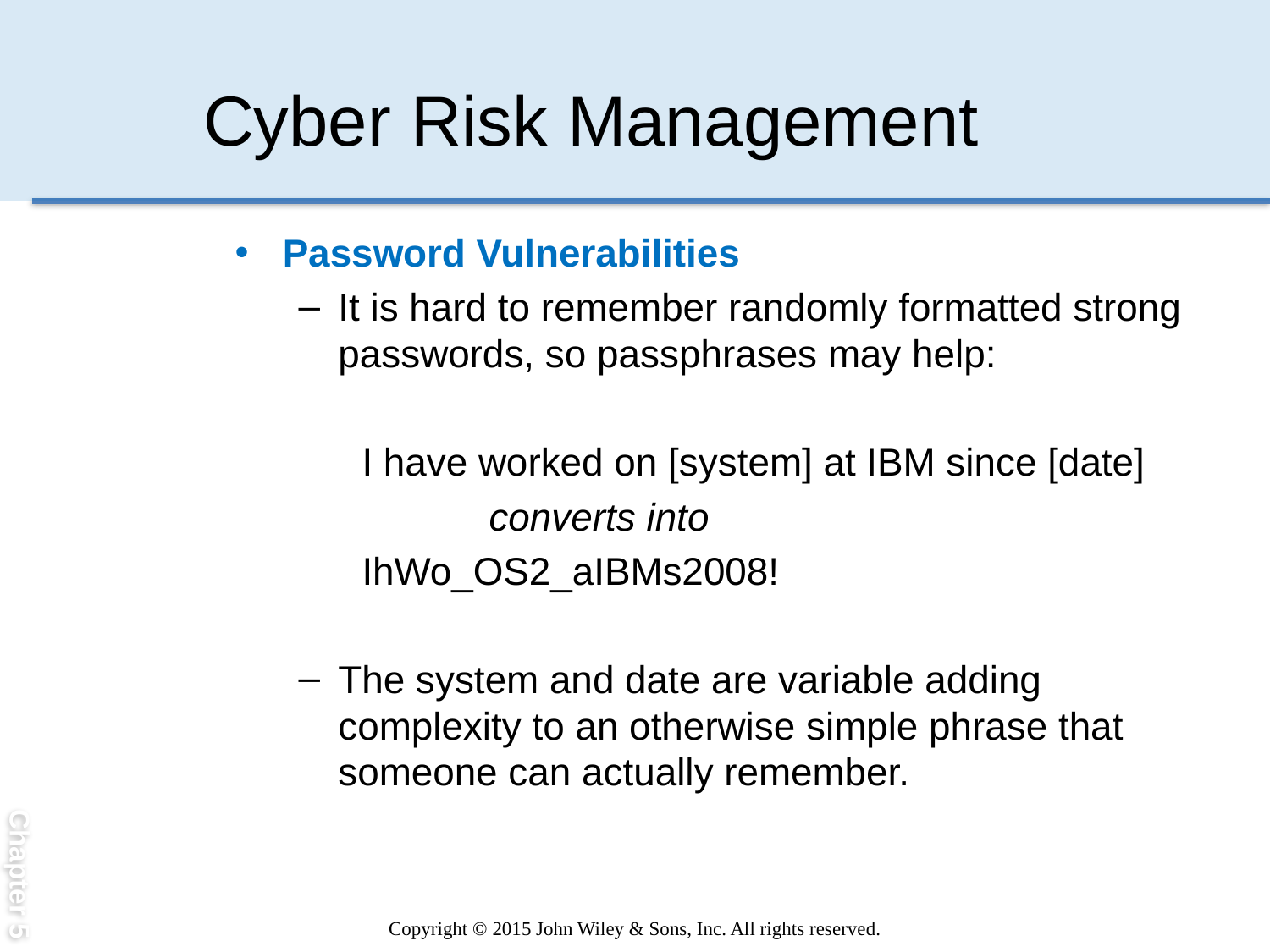

Chapter 5
# Cyber Risk Management
Password Vulnerabilities
It is hard to remember randomly formatted strong passwords, so passphrases may help:

I have worked on [system] at IBM since [date]
	converts into
IhWo_OS2_aIBMs2008!

The system and date are variable adding complexity to an otherwise simple phrase that someone can actually remember.